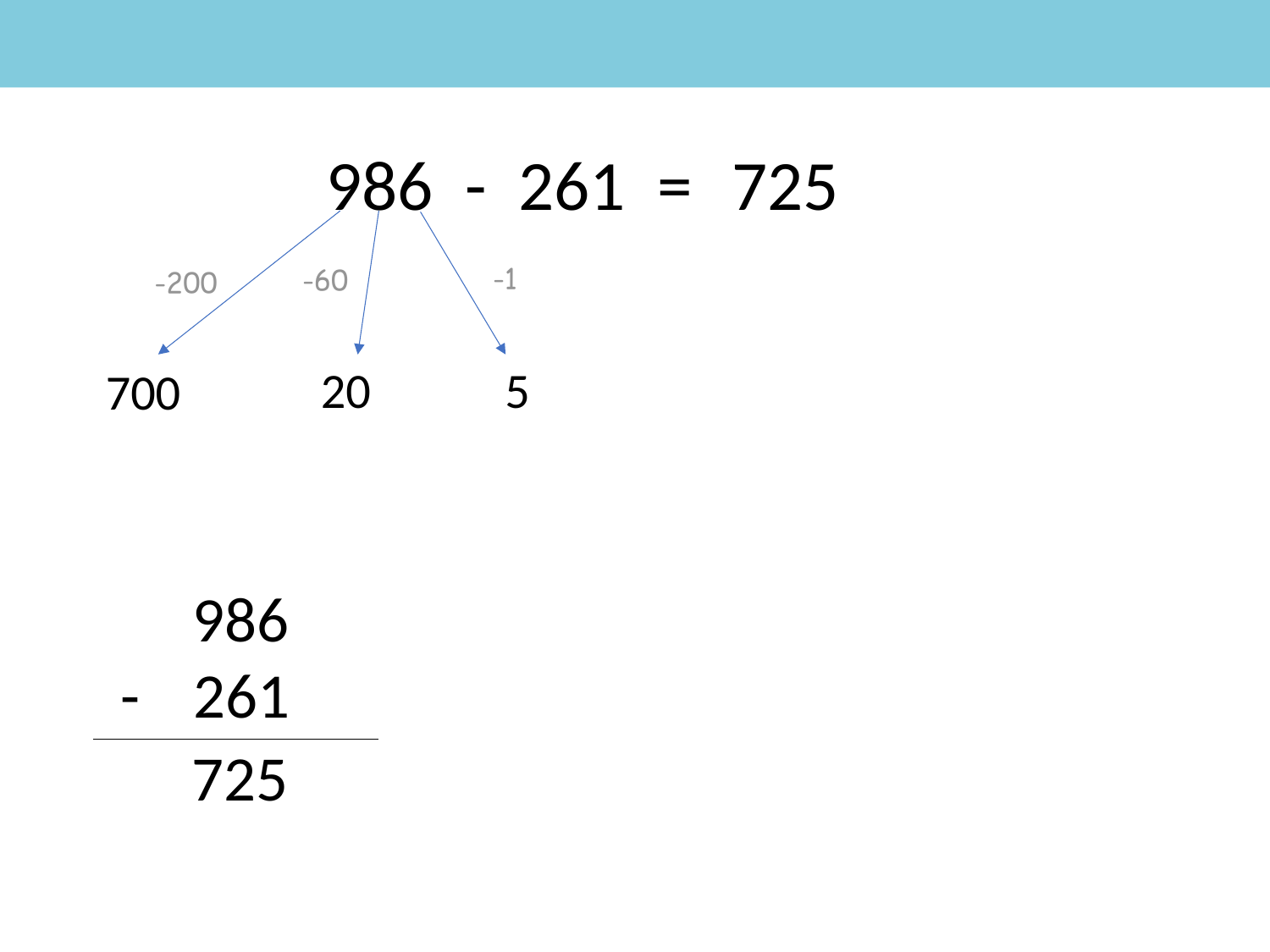

986  -  261  =
725
-1
-60
-200
20
5
700
         986
    -               261
725